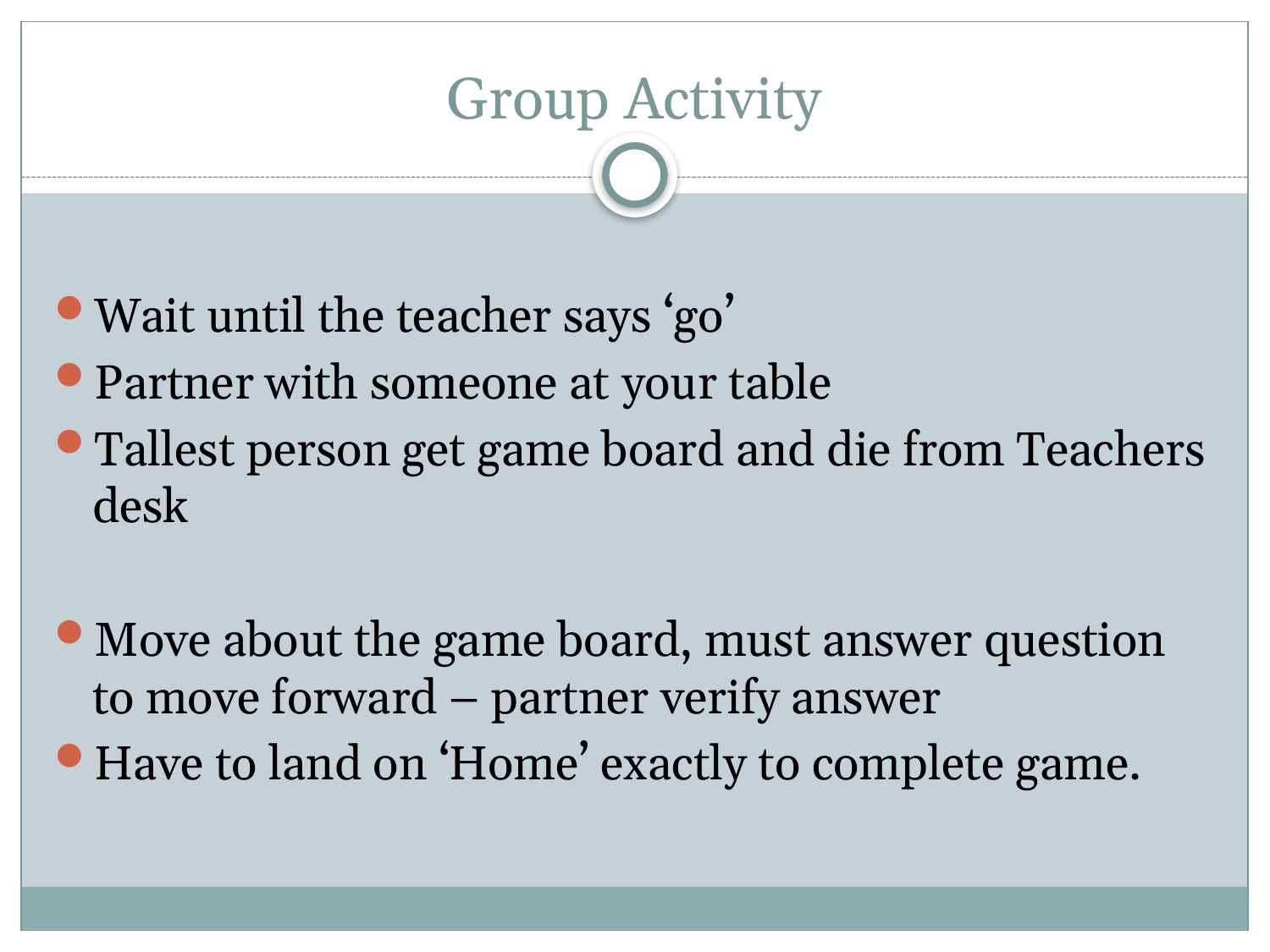

# Group Activity

Wait until the teacher says ‘go’
Partner with someone at your table
Tallest person get game board and die from Teachers desk

Move about the game board, must answer question to move forward – partner verify answer
Have to land on ‘Home’ exactly to complete game.